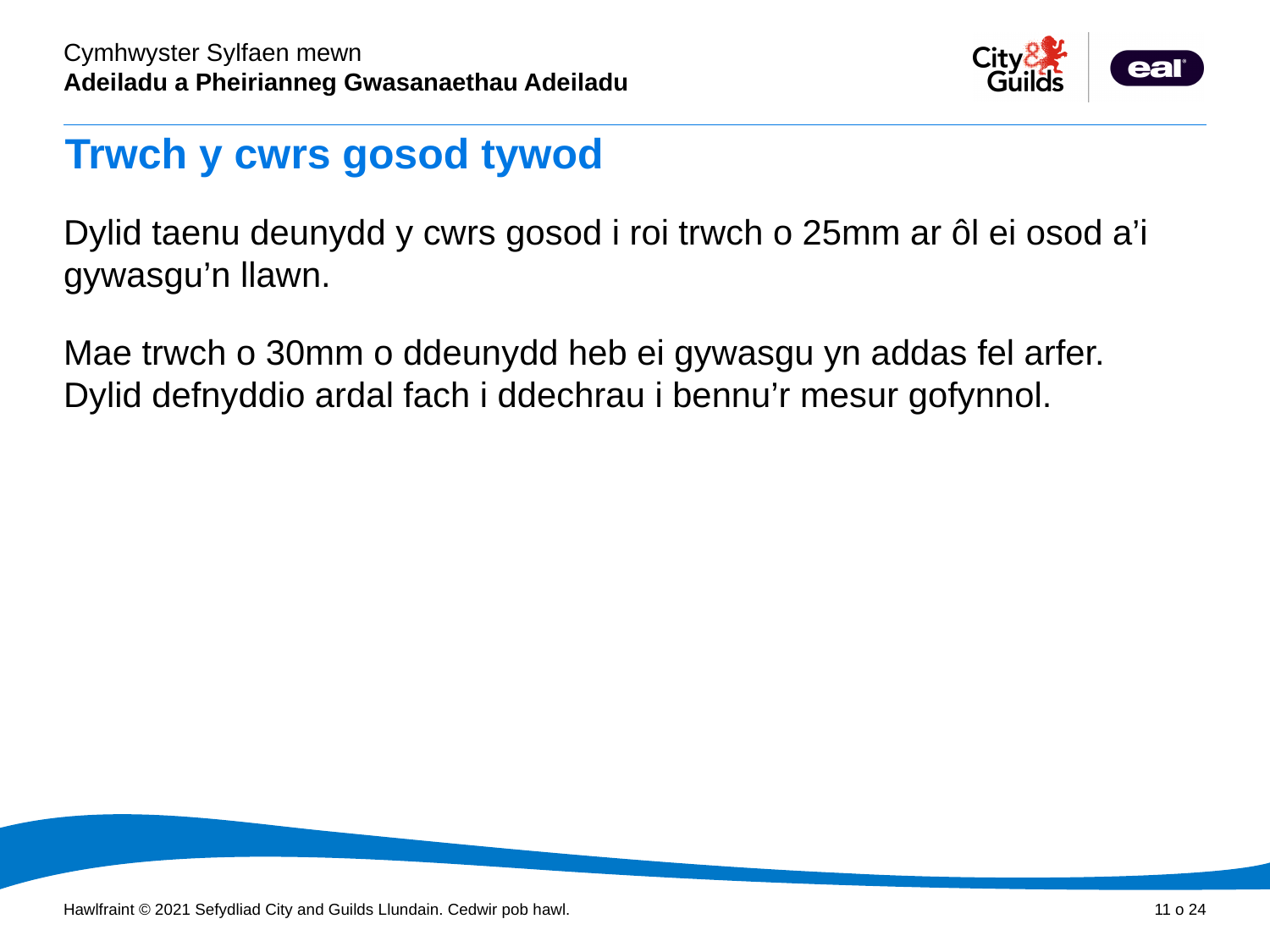

# Trwch y cwrs gosod tywod
Dylid taenu deunydd y cwrs gosod i roi trwch o 25mm ar ôl ei osod a’i gywasgu’n llawn.
Mae trwch o 30mm o ddeunydd heb ei gywasgu yn addas fel arfer. Dylid defnyddio ardal fach i ddechrau i bennu’r mesur gofynnol.